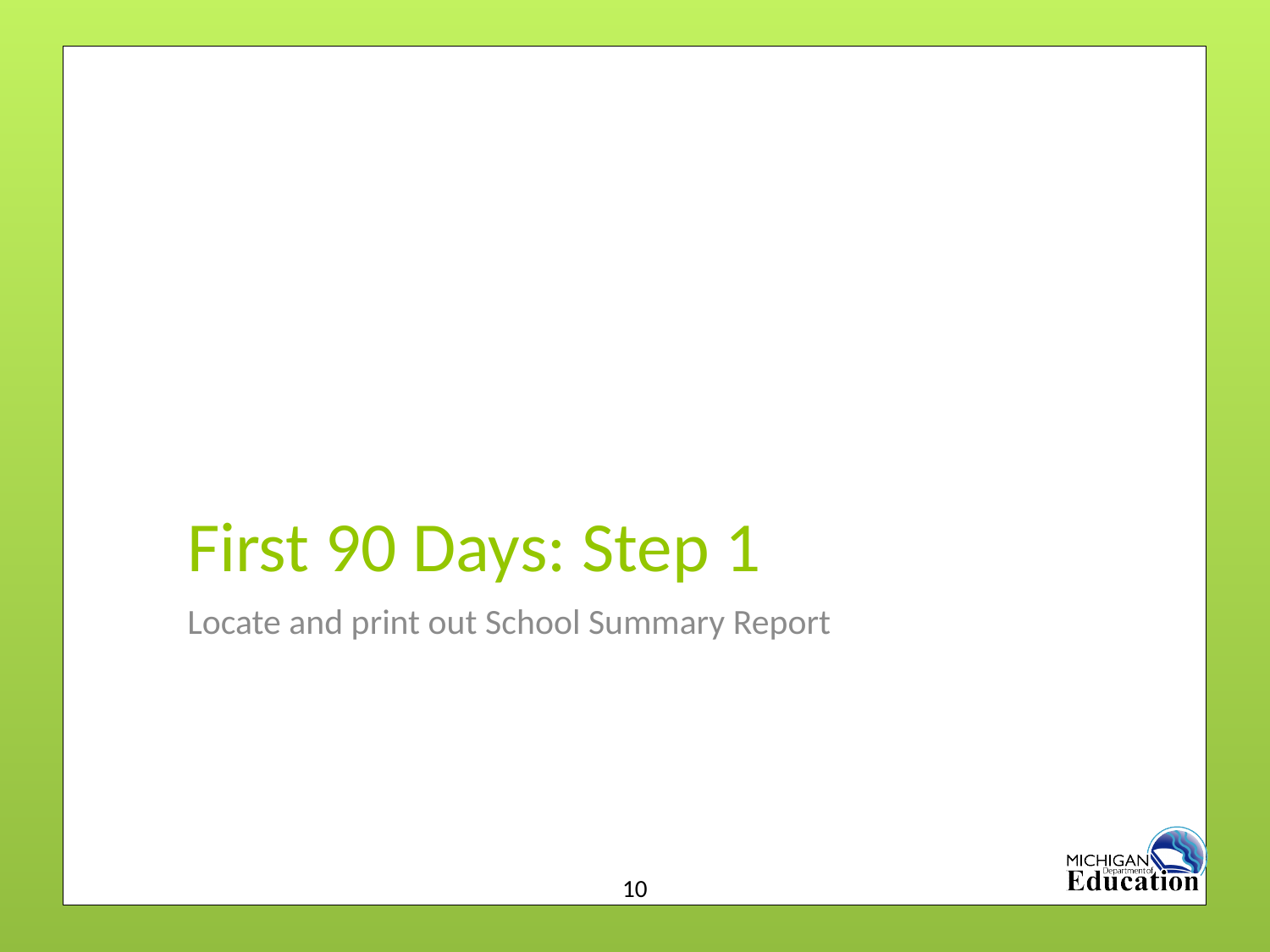

# First 90 Days: Step 1
Locate and print out School Summary Report